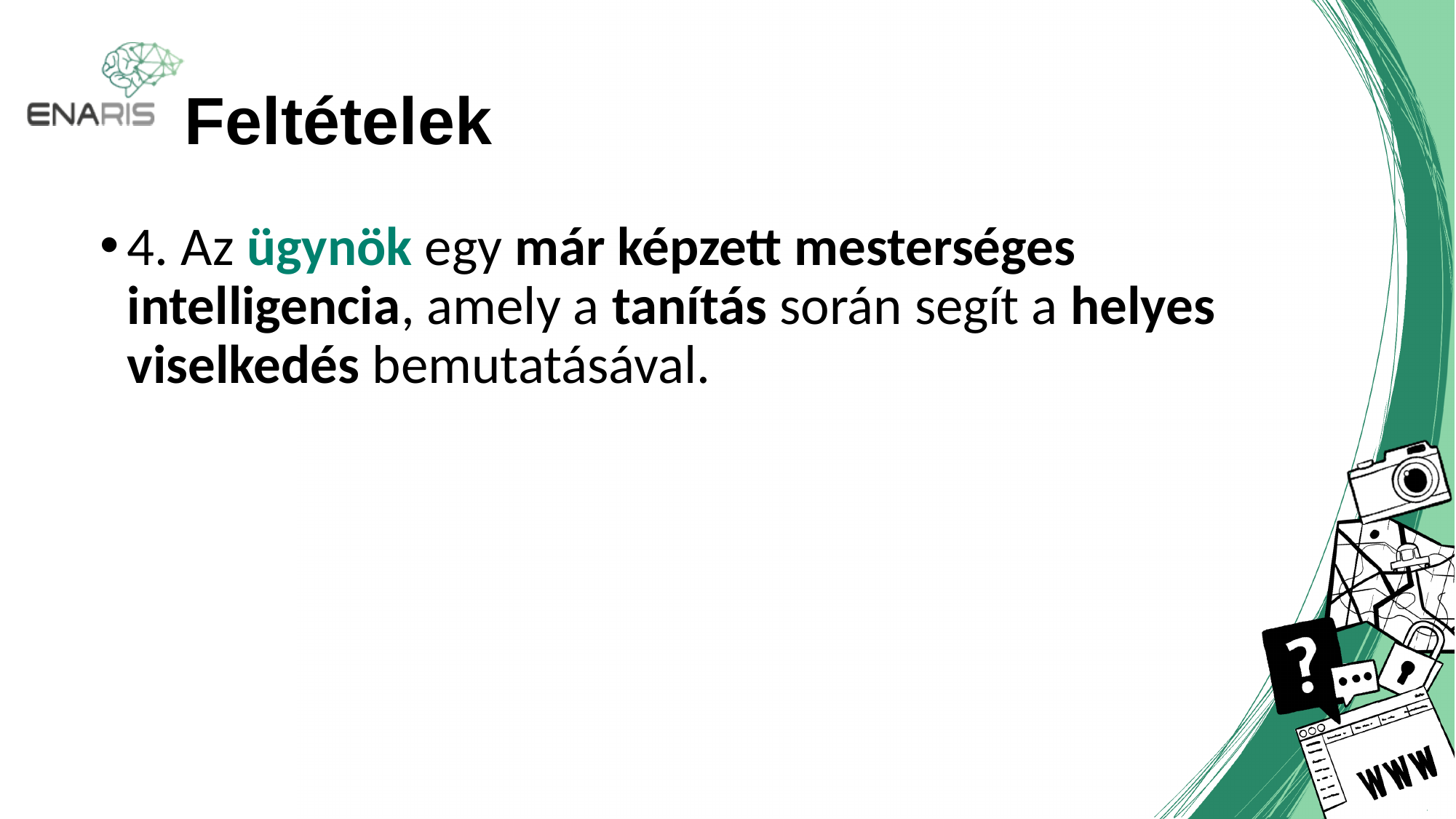

# Feltételek
4. Az ügynök egy már képzett mesterséges intelligencia, amely a tanítás során segít a helyes viselkedés bemutatásával.